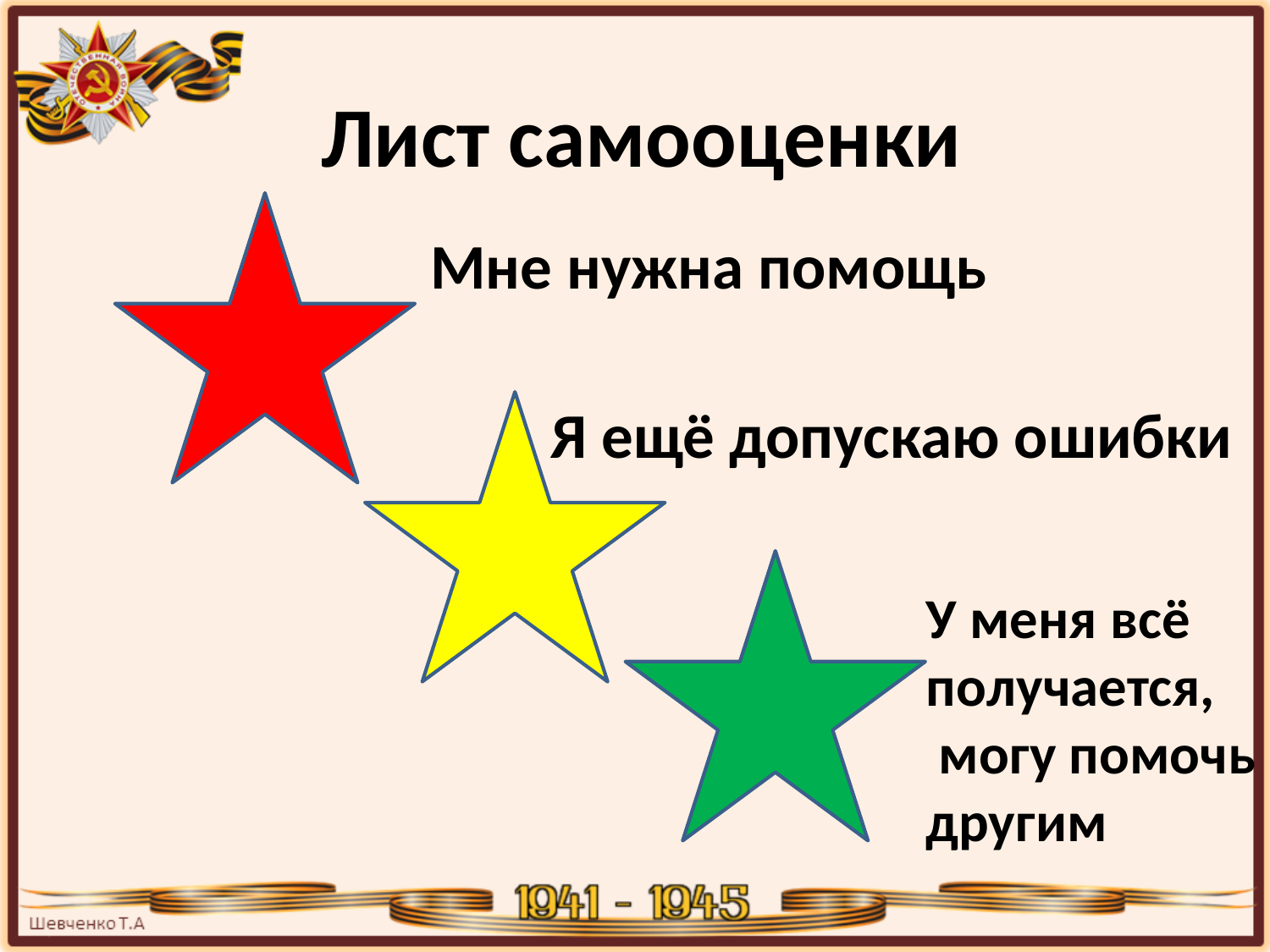

Лист самооценки

Мне нужна помощь
Я ещё допускаю ошибки

У меня всё
получается,
 могу помочь
другим